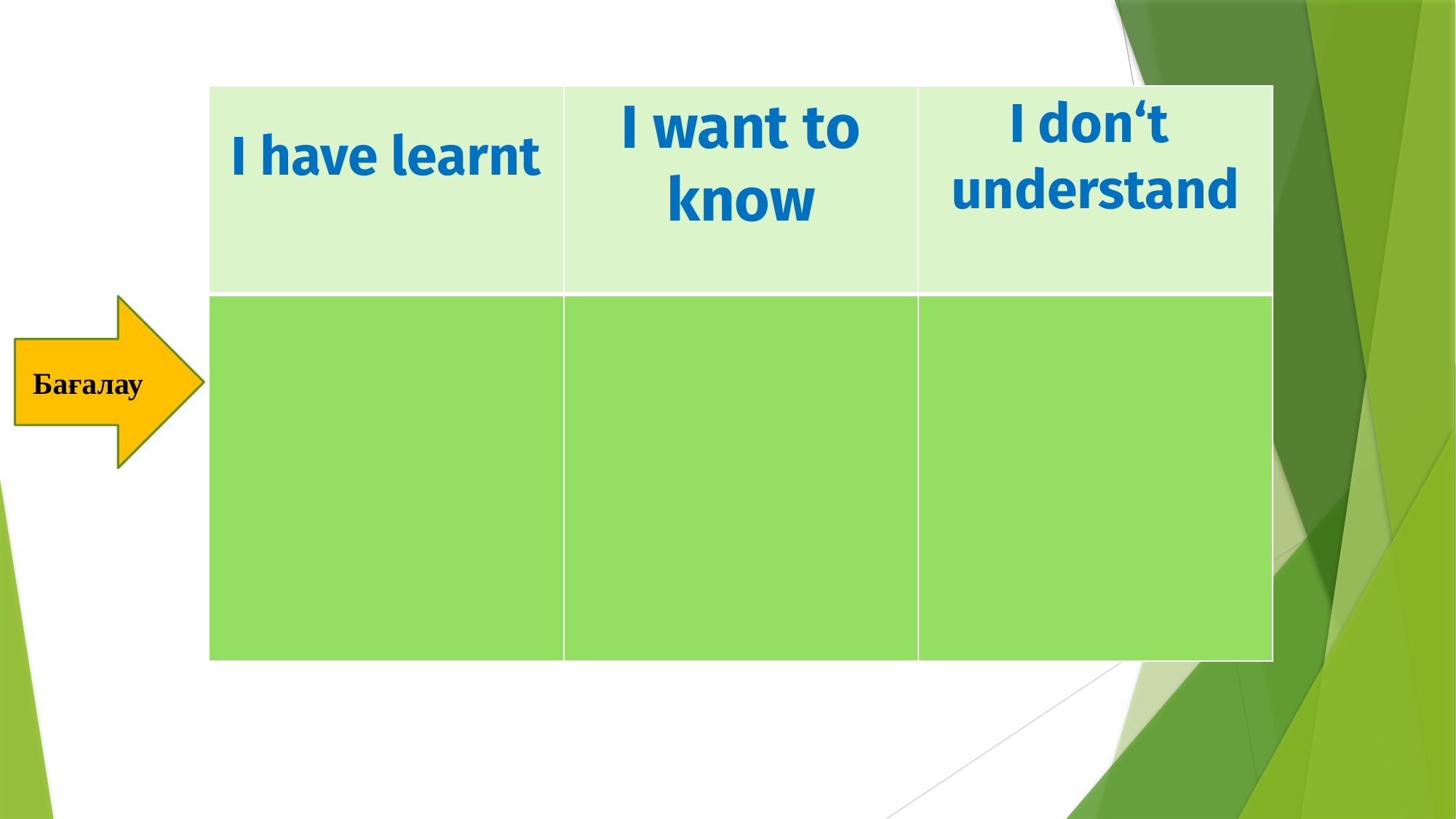

| I have learnt | I want to know | I don‘t understand |
| --- | --- | --- |
|  |  |  |
Бағалау